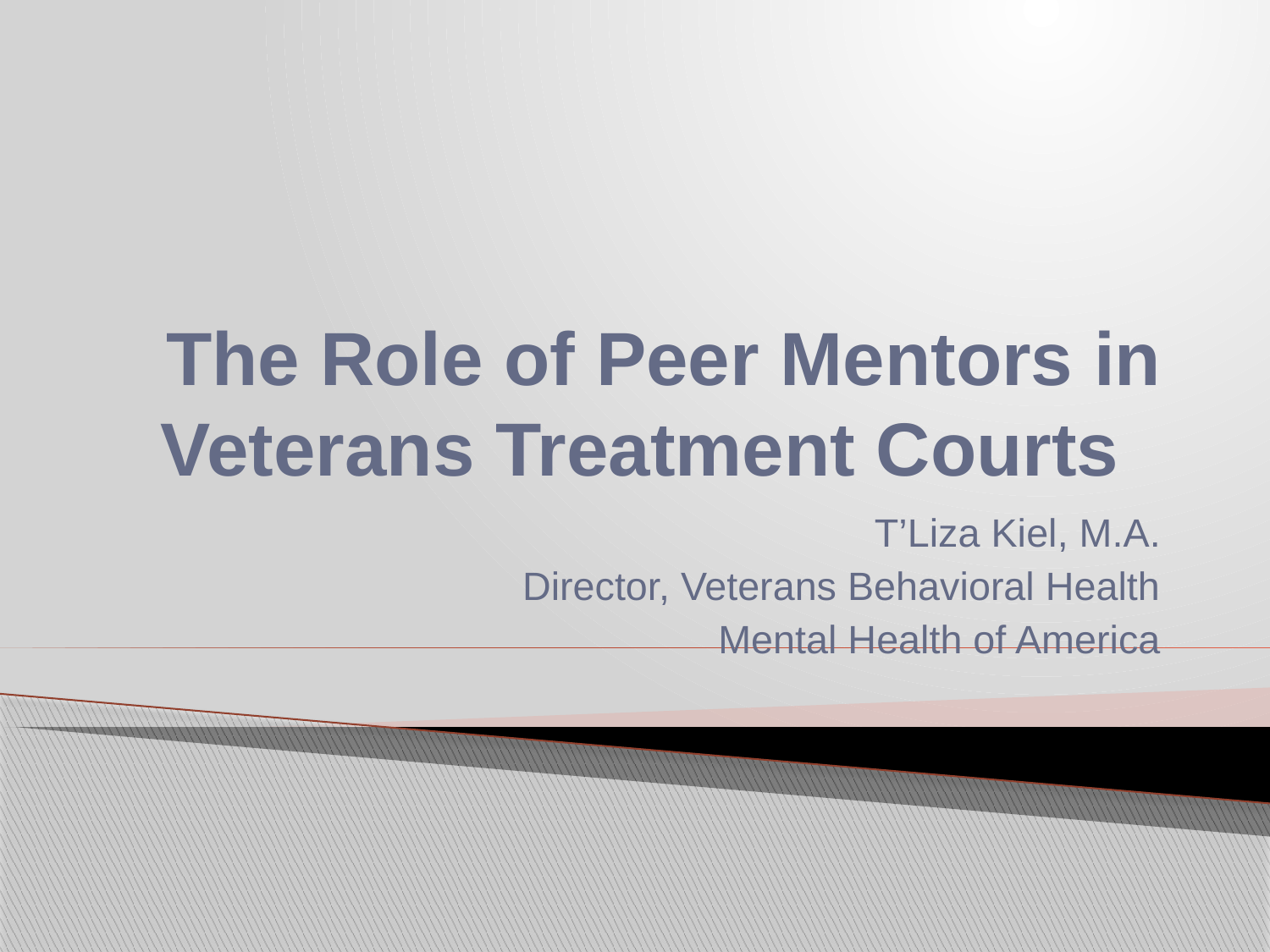

# The Role of Peer Mentors in Veterans Treatment Courts
T’Liza Kiel, M.A.
Director, Veterans Behavioral Health
Mental Health of America